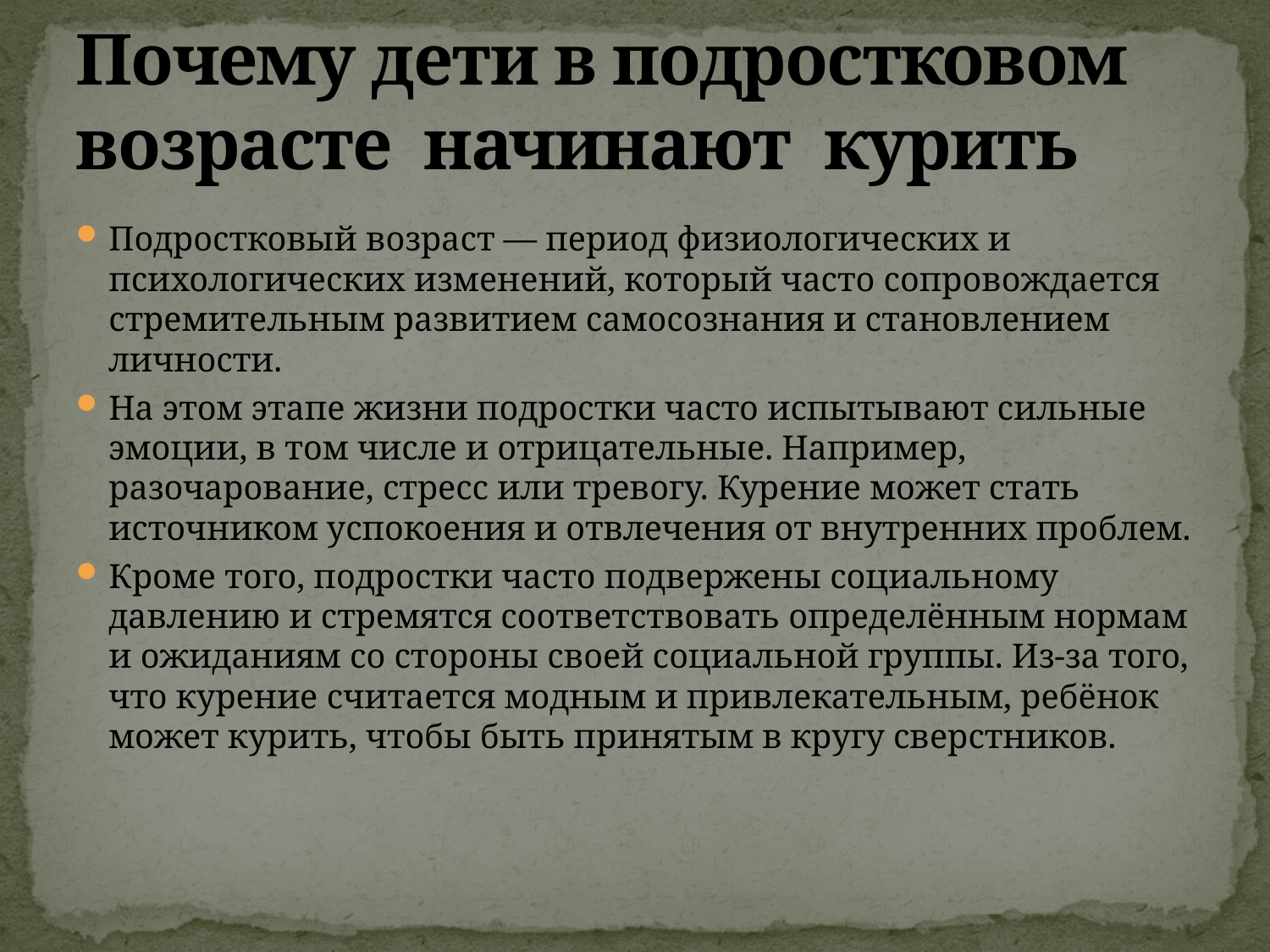

# Почему дети в подростковом возрасте  начинают  курить
Подростковый возраст — период физиологических и психологических изменений, который часто сопровождается стремительным развитием самосознания и становлением личности.
На этом этапе жизни подростки часто испытывают сильные эмоции, в том числе и отрицательные. Например, разочарование, стресс или тревогу. Курение может стать источником успокоения и отвлечения от внутренних проблем.
Кроме того, подростки часто подвержены социальному давлению и стремятся соответствовать определённым нормам и ожиданиям со стороны своей социальной группы. Из-за того, что курение считается модным и привлекательным, ребёнок может курить, чтобы быть принятым в кругу сверстников.